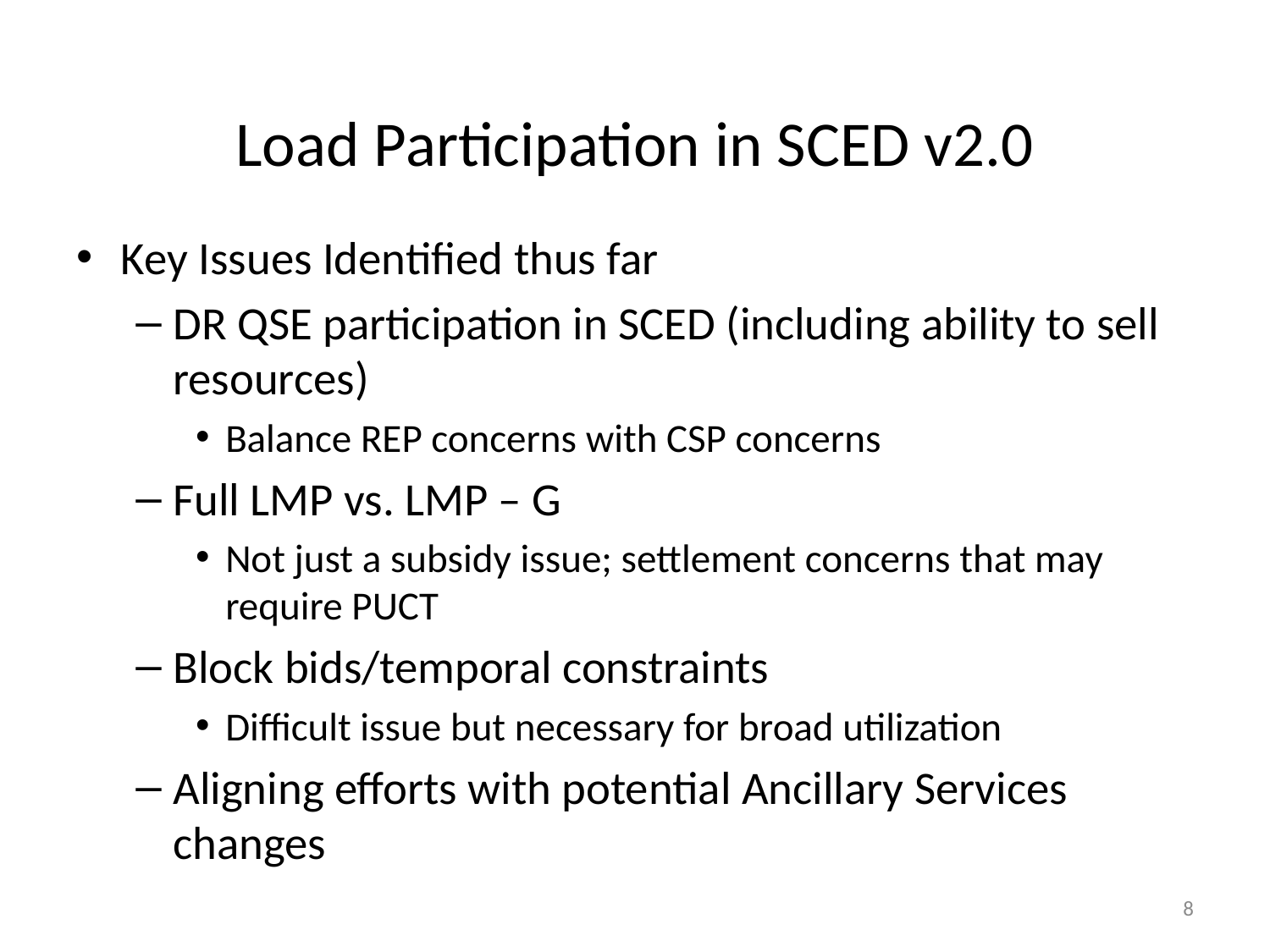

# Load Participation in SCED v2.0
Key Issues Identified thus far
DR QSE participation in SCED (including ability to sell resources)
Balance REP concerns with CSP concerns
Full LMP vs. LMP – G
Not just a subsidy issue; settlement concerns that may require PUCT
Block bids/temporal constraints
Difficult issue but necessary for broad utilization
Aligning efforts with potential Ancillary Services changes
8